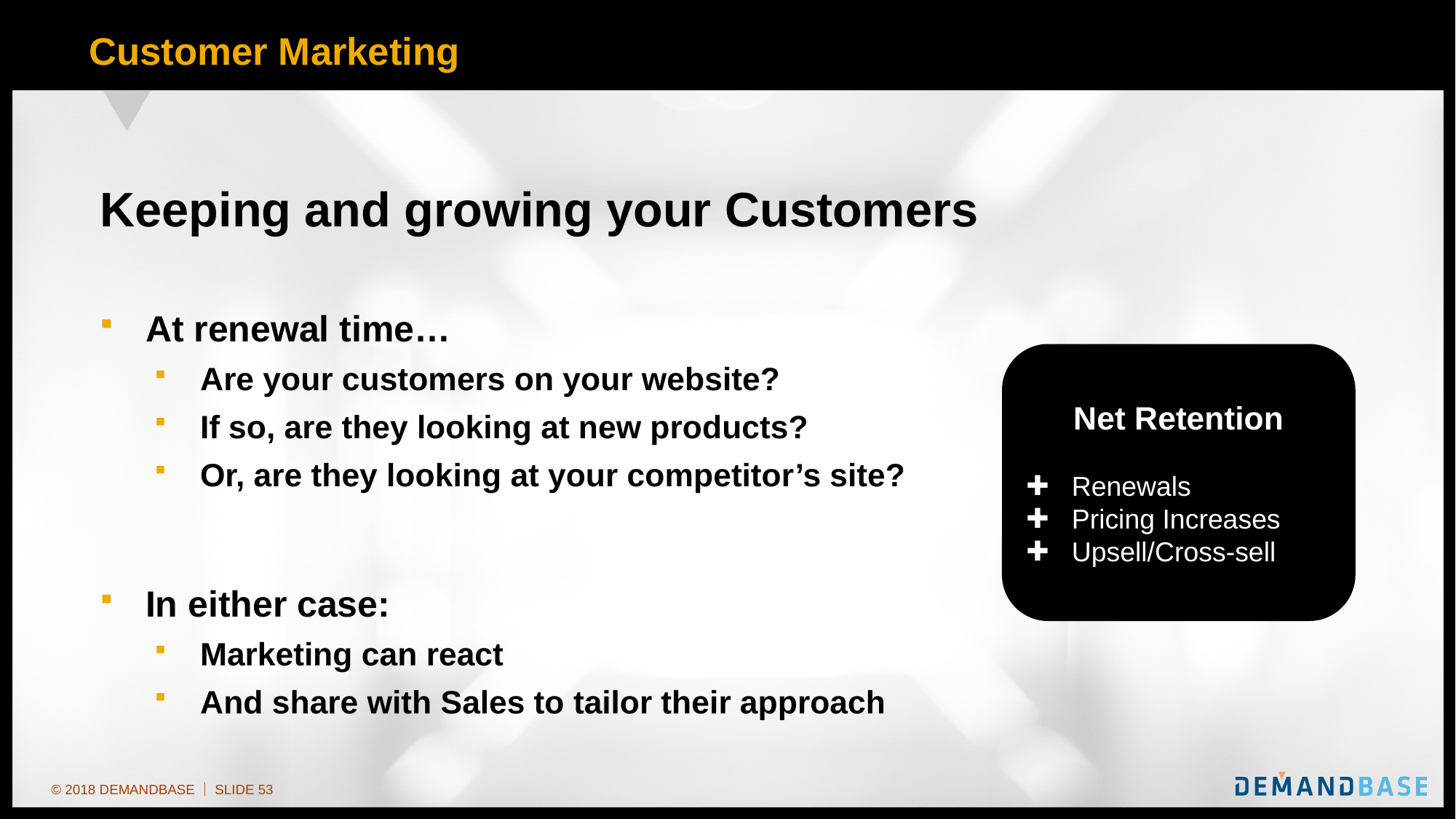

# Customer Marketing
Keeping and growing your Customers
At renewal time…
Are your customers on your website?
If so, are they looking at new products?
Or, are they looking at your competitor’s site?

In either case:
Marketing can react
And share with Sales to tailor their approach
Net Retention
Renewals
Pricing Increases
Upsell/Cross-sell